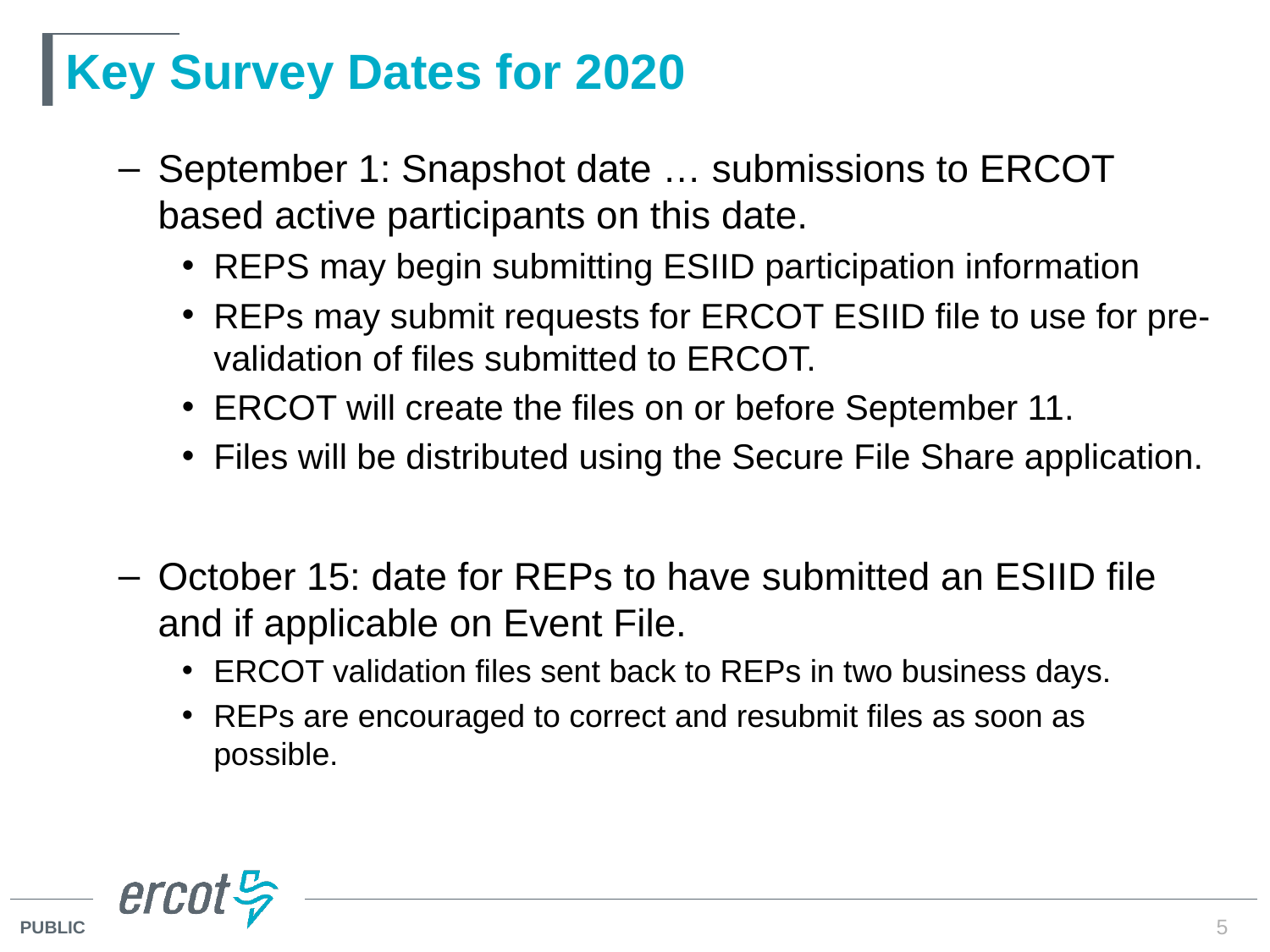

# Key Survey Dates for 2020
September 1: Snapshot date … submissions to ERCOT based active participants on this date.
REPS may begin submitting ESIID participation information
REPs may submit requests for ERCOT ESIID file to use for pre-validation of files submitted to ERCOT.
ERCOT will create the files on or before September 11.
Files will be distributed using the Secure File Share application.

October 15: date for REPs to have submitted an ESIID file and if applicable on Event File.
ERCOT validation files sent back to REPs in two business days.
REPs are encouraged to correct and resubmit files as soon as possible.
5